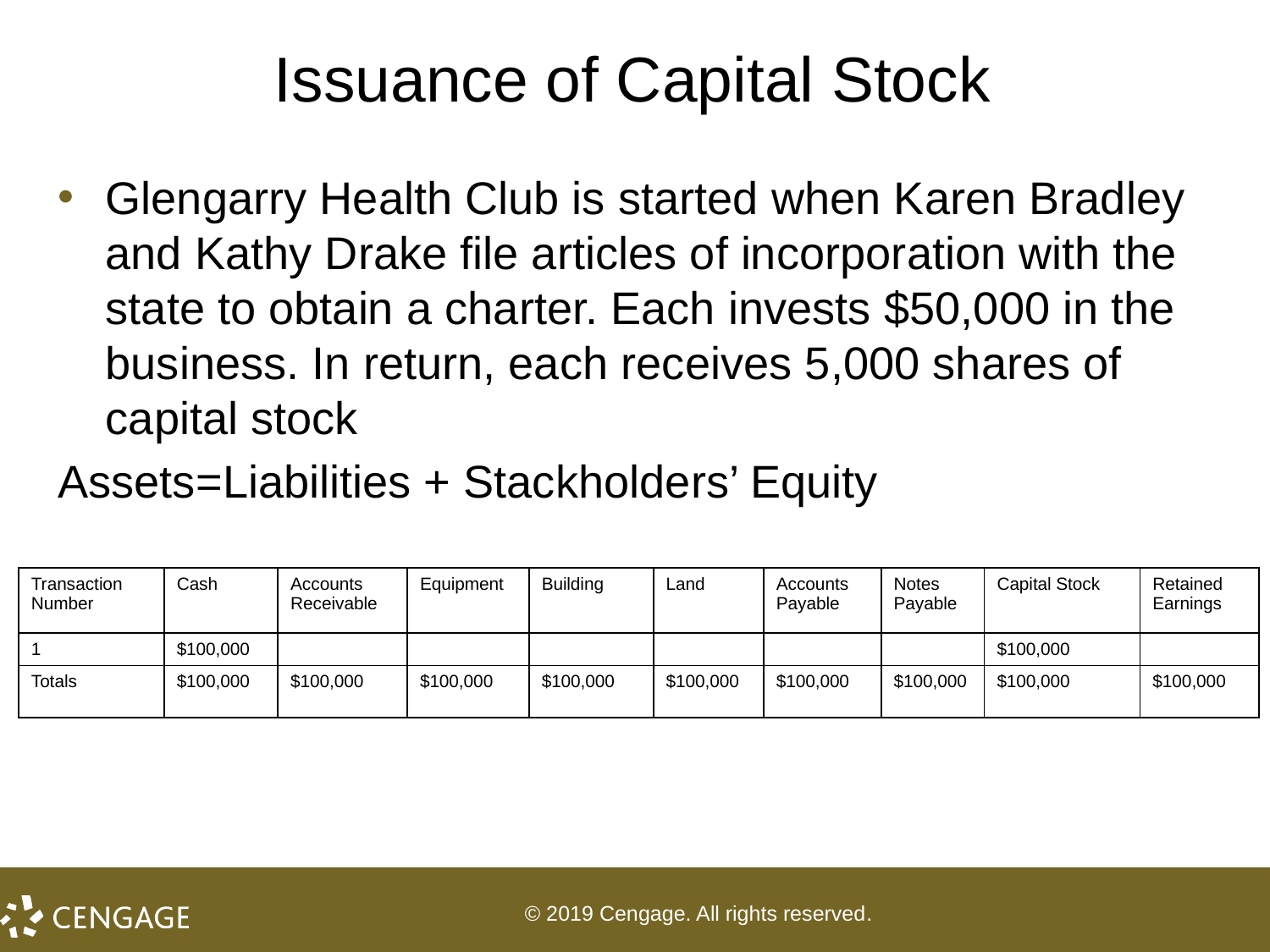

# Issuance of Capital Stock
Glengarry Health Club is started when Karen Bradley and Kathy Drake file articles of incorporation with the state to obtain a charter. Each invests $50,000 in the business. In return, each receives 5,000 shares of capital stock
Assets=Liabilities + Stackholders’ Equity
| Transaction Number | Cash | Accounts Receivable | Equipment | Building | Land | Accounts Payable | Notes Payable | Capital Stock | Retained Earnings |
| --- | --- | --- | --- | --- | --- | --- | --- | --- | --- |
| 1 | $100,000 |  |  |  |  |  |  | $100,000 |  |
| Totals | $100,000 | $100,000 | $100,000 | $100,000 | $100,000 | $100,000 | $100,000 | $100,000 | $100,000 |